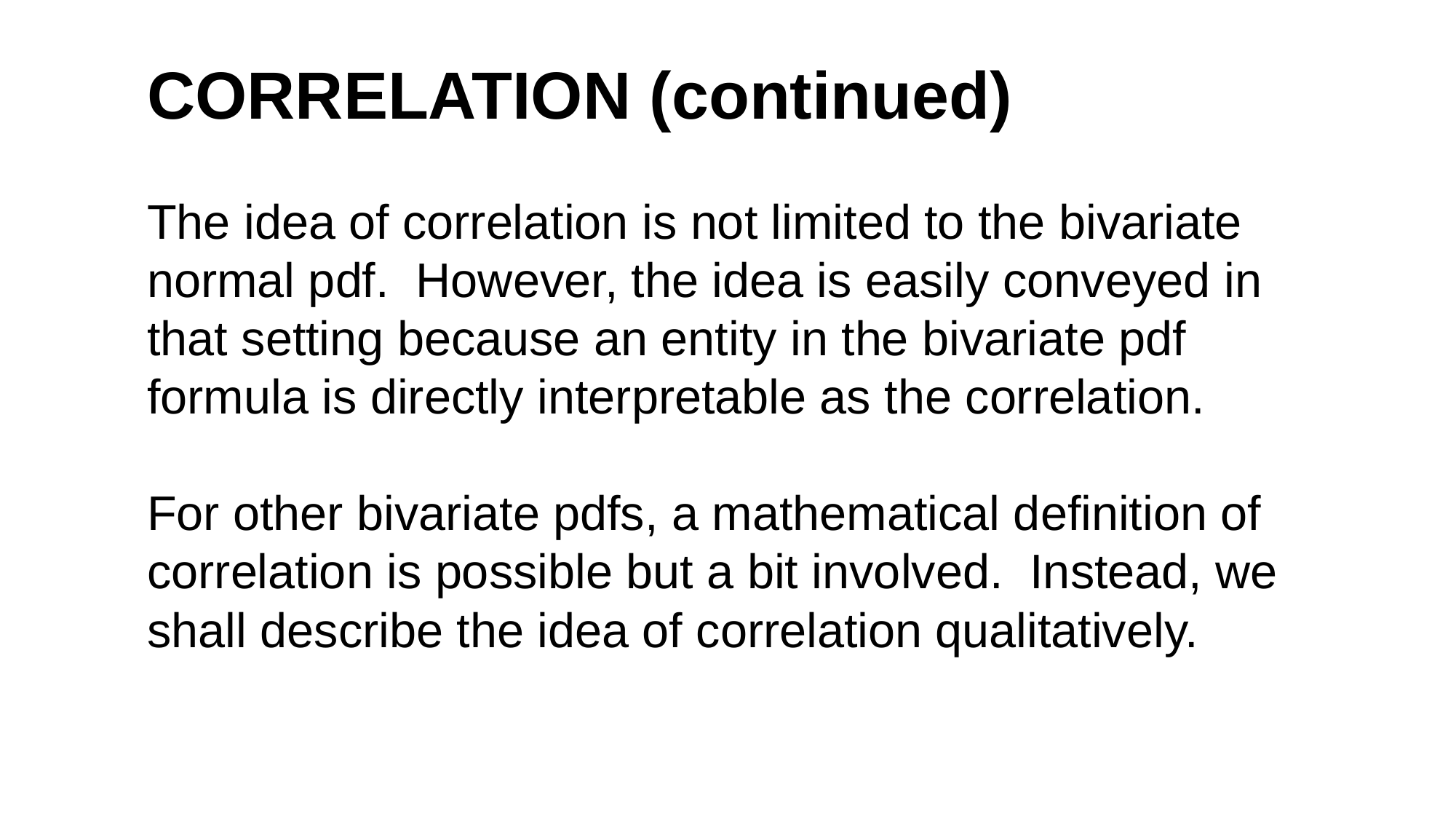

#
CORRELATION (continued)

The idea of correlation is not limited to the bivariate normal pdf.  However, the idea is easily conveyed in that setting because an entity in the bivariate pdf formula is directly interpretable as the correlation.

For other bivariate pdfs, a mathematical definition of correlation is possible but a bit involved.  Instead, we shall describe the idea of correlation qualitatively.